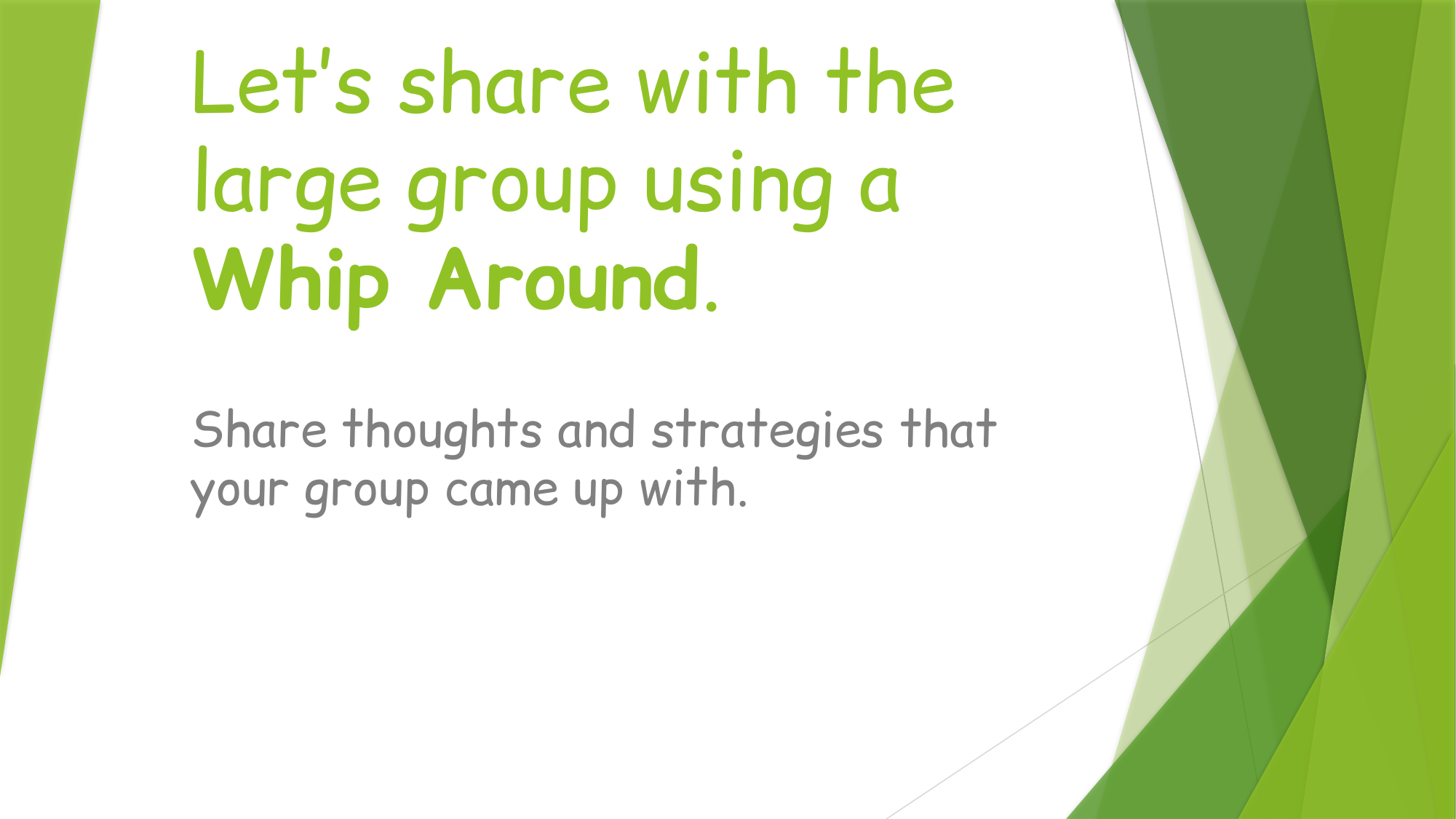

# Let’s share with the large group using a Whip Around.
Share thoughts and strategies that your group came up with.